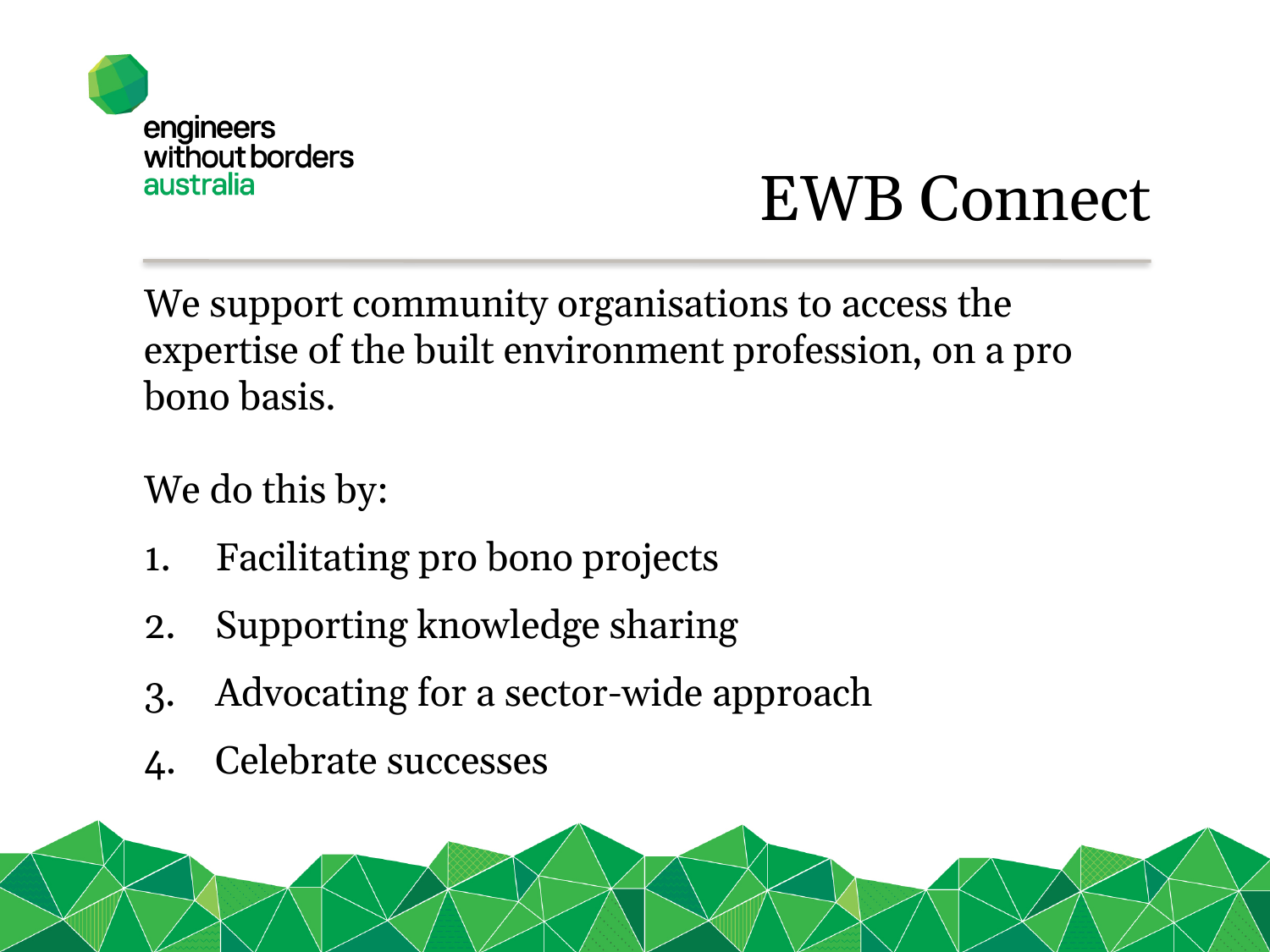

EWB Connect
We support community organisations to access the expertise of the built environment profession, on a pro bono basis.

We do this by:

Facilitating pro bono projects
Supporting knowledge sharing
Advocating for a sector-wide approach
Celebrate successes